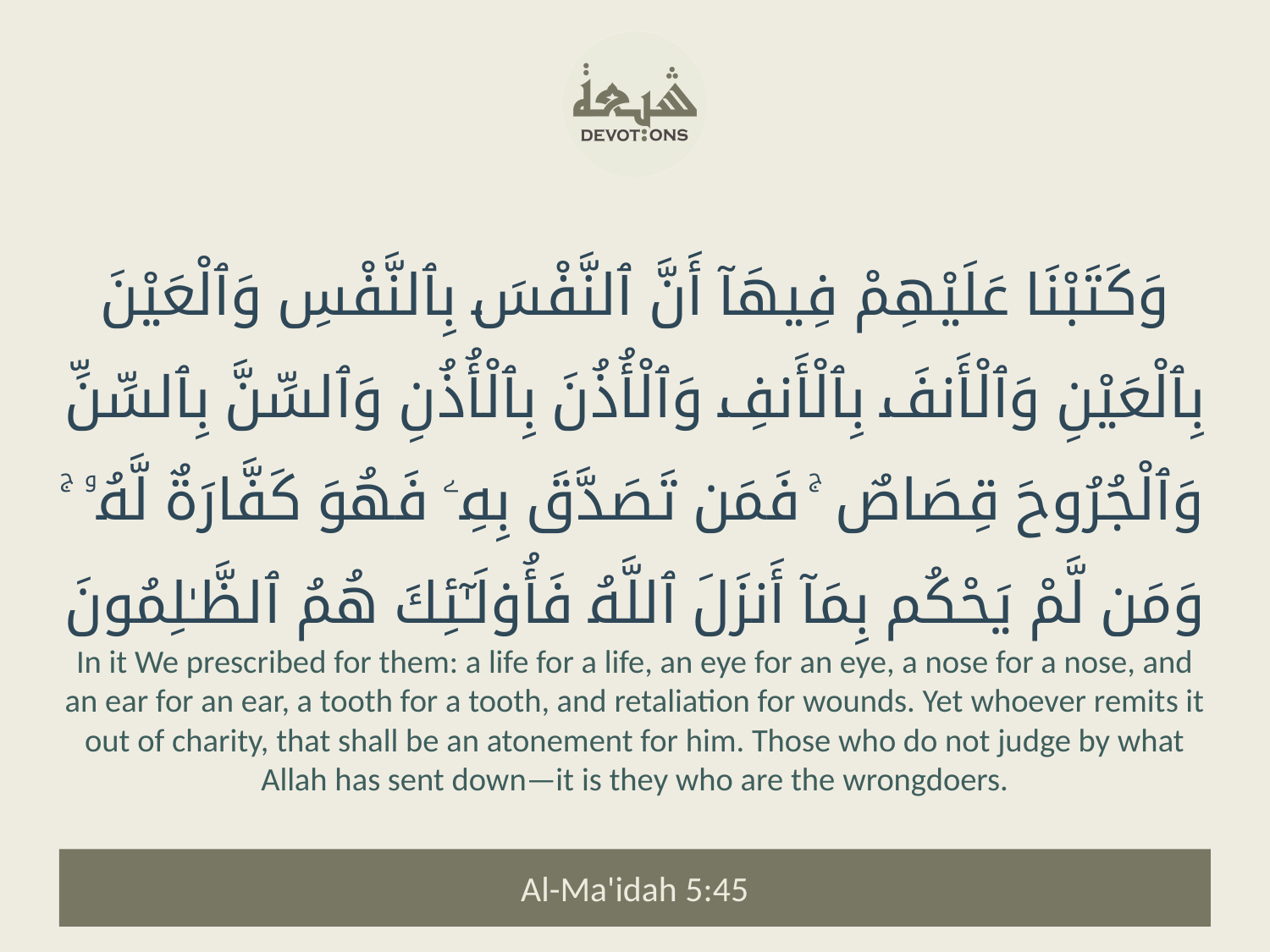

وَكَتَبْنَا عَلَيْهِمْ فِيهَآ أَنَّ ٱلنَّفْسَ بِٱلنَّفْسِ وَٱلْعَيْنَ بِٱلْعَيْنِ وَٱلْأَنفَ بِٱلْأَنفِ وَٱلْأُذُنَ بِٱلْأُذُنِ وَٱلسِّنَّ بِٱلسِّنِّ وَٱلْجُرُوحَ قِصَاصٌ ۚ فَمَن تَصَدَّقَ بِهِۦ فَهُوَ كَفَّارَةٌ لَّهُۥ ۚ وَمَن لَّمْ يَحْكُم بِمَآ أَنزَلَ ٱللَّهُ فَأُو۟لَـٰٓئِكَ هُمُ ٱلظَّـٰلِمُونَ
In it We prescribed for them: a life for a life, an eye for an eye, a nose for a nose, and an ear for an ear, a tooth for a tooth, and retaliation for wounds. Yet whoever remits it out of charity, that shall be an atonement for him. Those who do not judge by what Allah has sent down—it is they who are the wrongdoers.
Al-Ma'idah 5:45